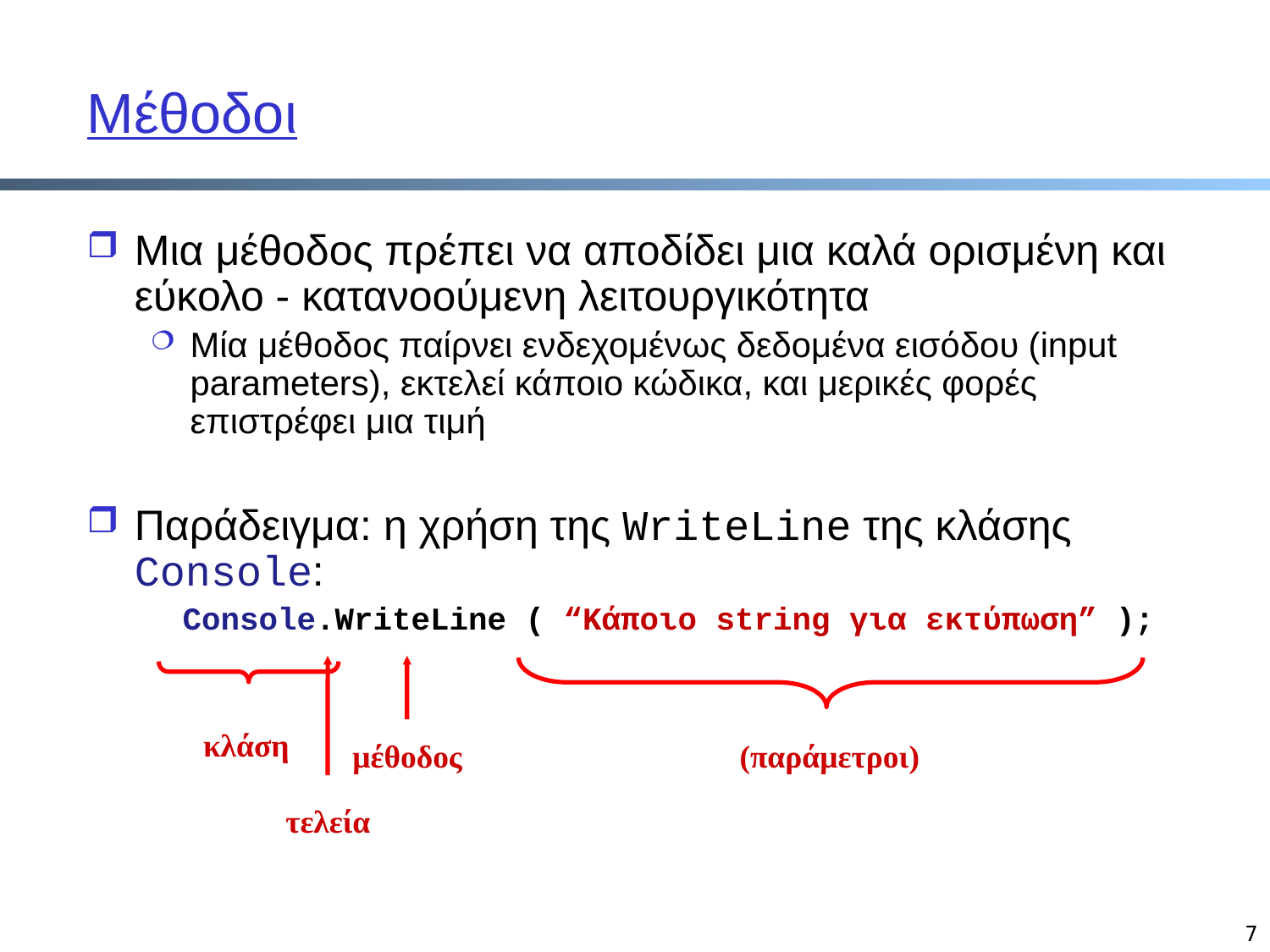

# Μέθοδοι
Μια μέθοδος πρέπει να αποδίδει μια καλά ορισμένη και εύκολο - κατανοούμενη λειτουργικότητα
Μία μέθοδος παίρνει ενδεχομένως δεδομένα εισόδου (input parameters), εκτελεί κάποιο κώδικα, και μερικές φορές επιστρέφει μια τιμή

Παράδειγμα: η χρήση της WriteLine της κλάσης Console:

Console.WriteLine ( “Κάποιο string για εκτύπωση” );

κλάση

τελεία

μέθοδος

(παράμετροι)
7